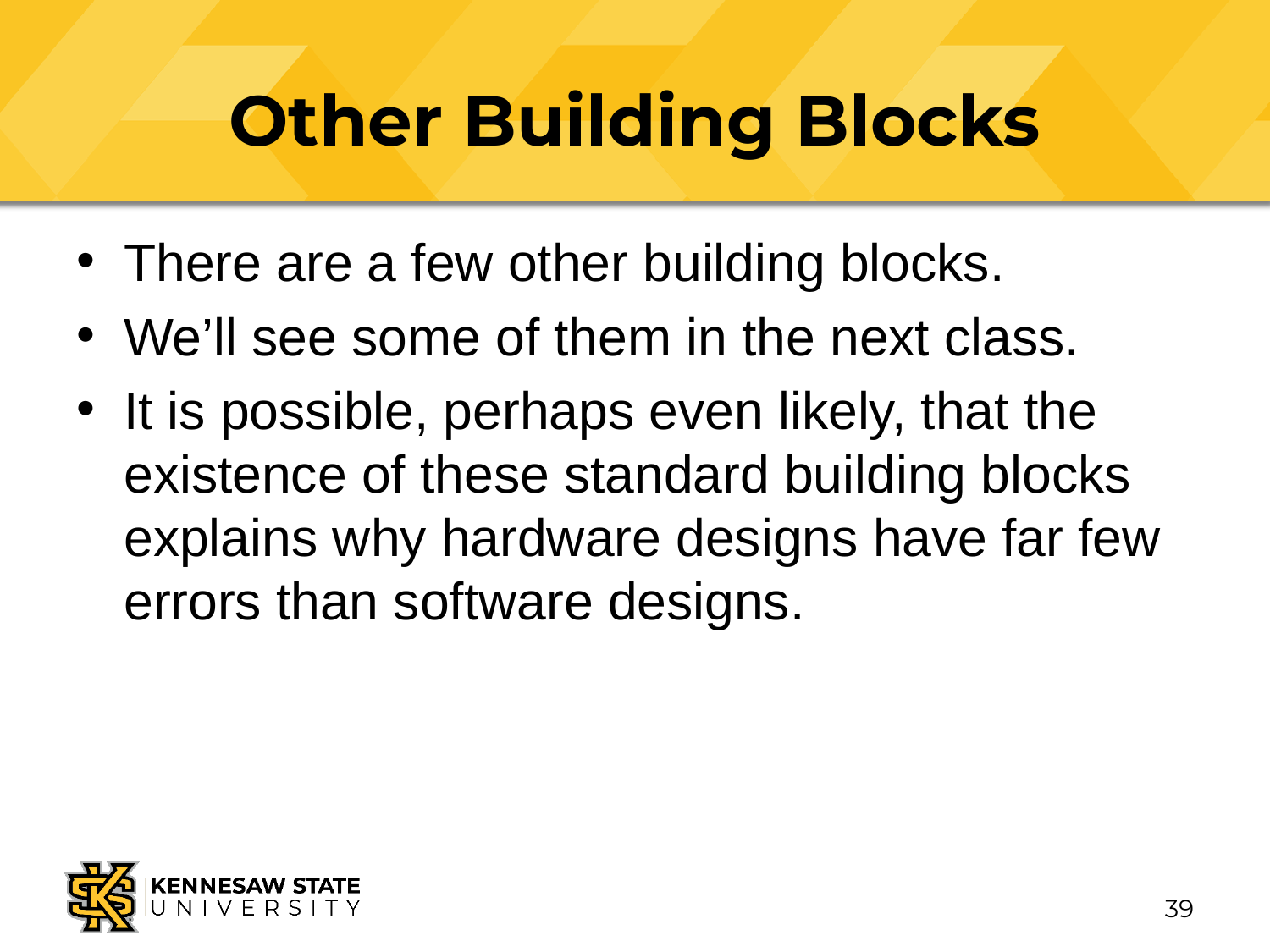

# Other Building Blocks
There are a few other building blocks.
We’ll see some of them in the next class.
It is possible, perhaps even likely, that the existence of these standard building blocks explains why hardware designs have far few errors than software designs.
39